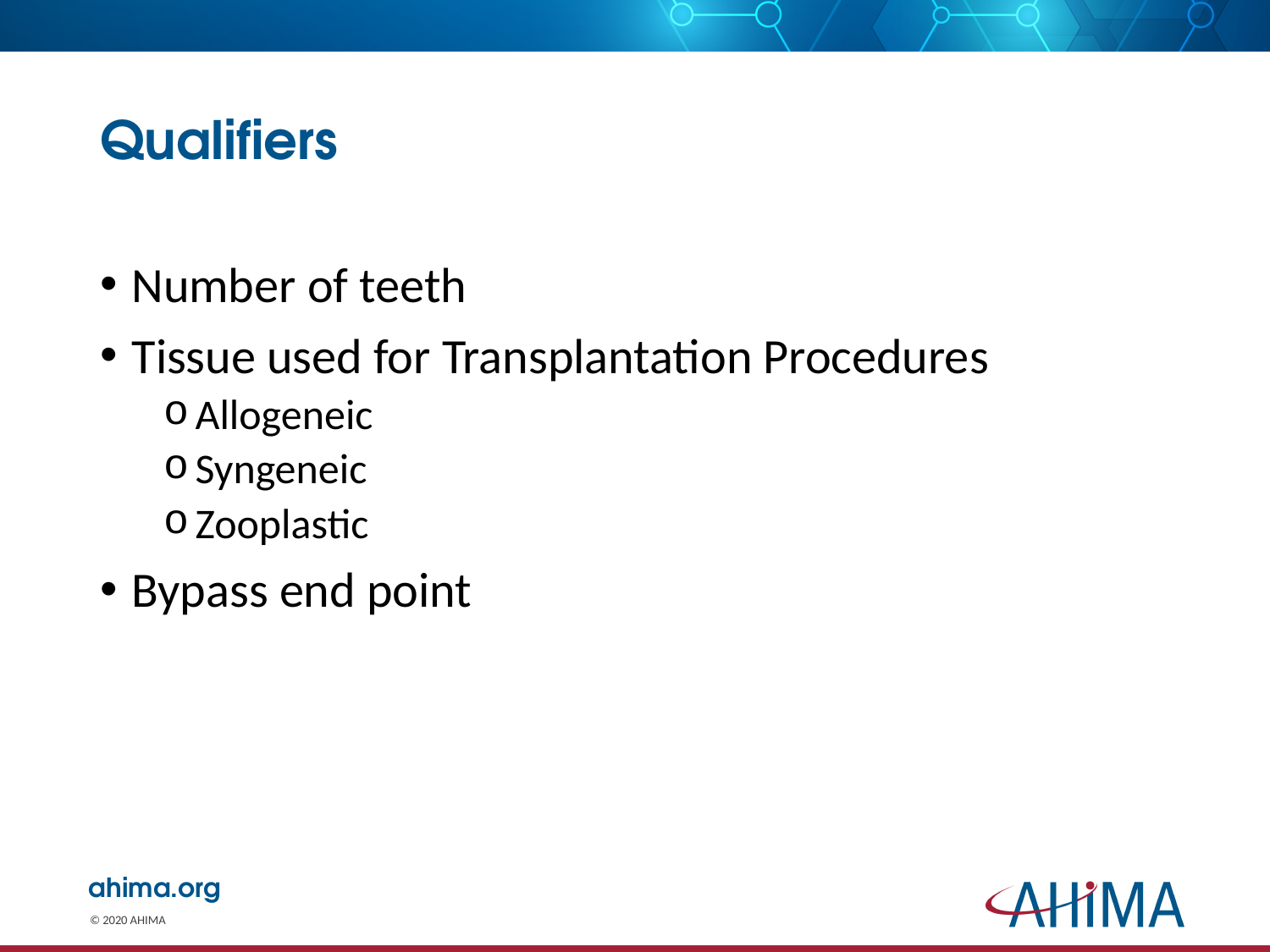

# Qualifiers
Number of teeth
Tissue used for Transplantation Procedures
Allogeneic
Syngeneic
Zooplastic
Bypass end point